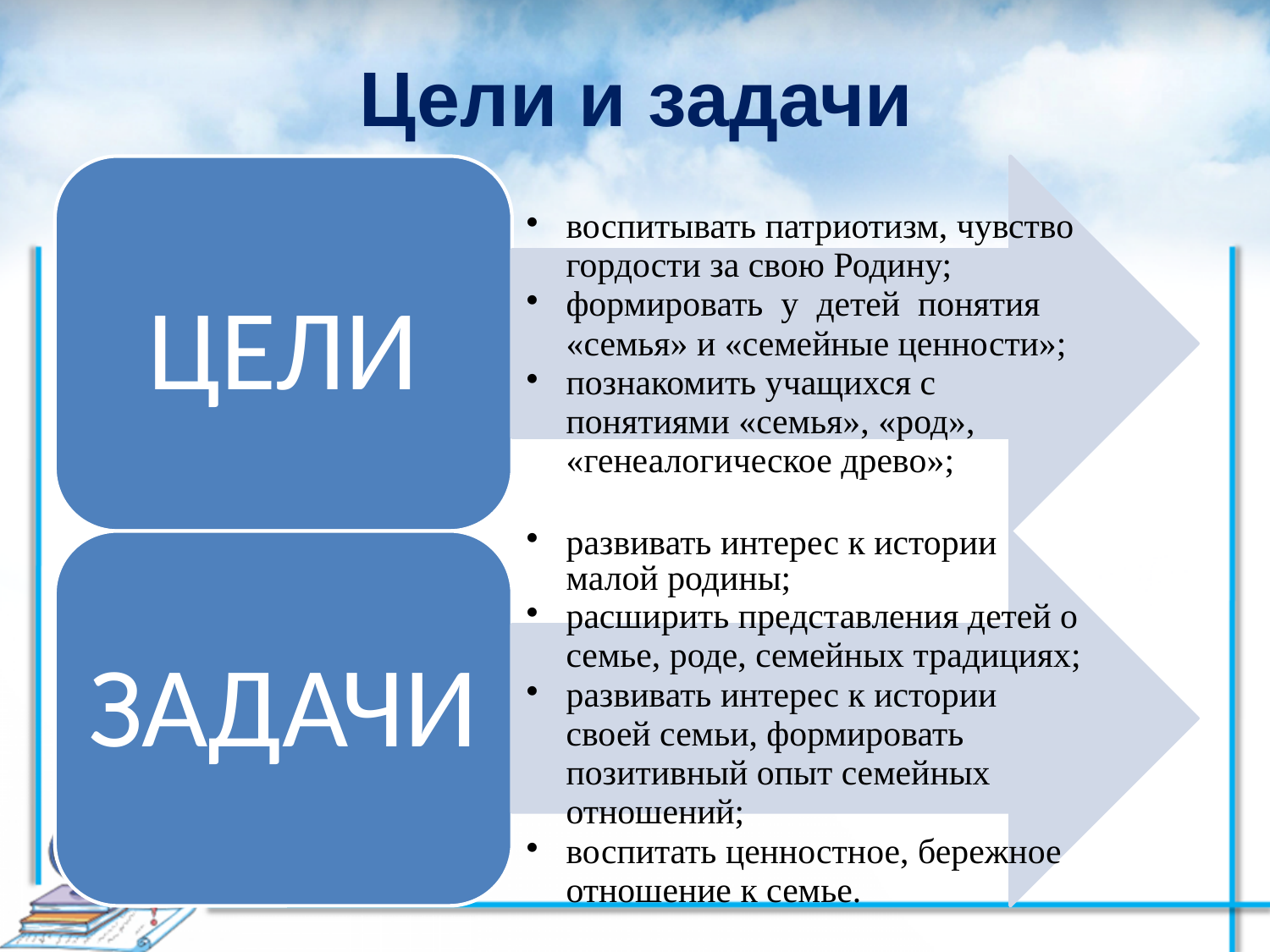

# Цели и задачи
ЦЕЛИ
ЗАДАЧИ
развивать интерес к истории малой родины;
воспитывать патриотизм, чувство гордости за свою Родину;
формировать  у  детей  понятия «семья» и «семейные ценности»;
познакомить учащихся с понятиями «семья», «род», «генеалогическое древо»;
расширить представления детей о семье, роде, семейных традициях;
развивать интерес к истории своей семьи, формировать позитивный опыт семейных отношений;
воспитать ценностное, бережное отношение к семье.